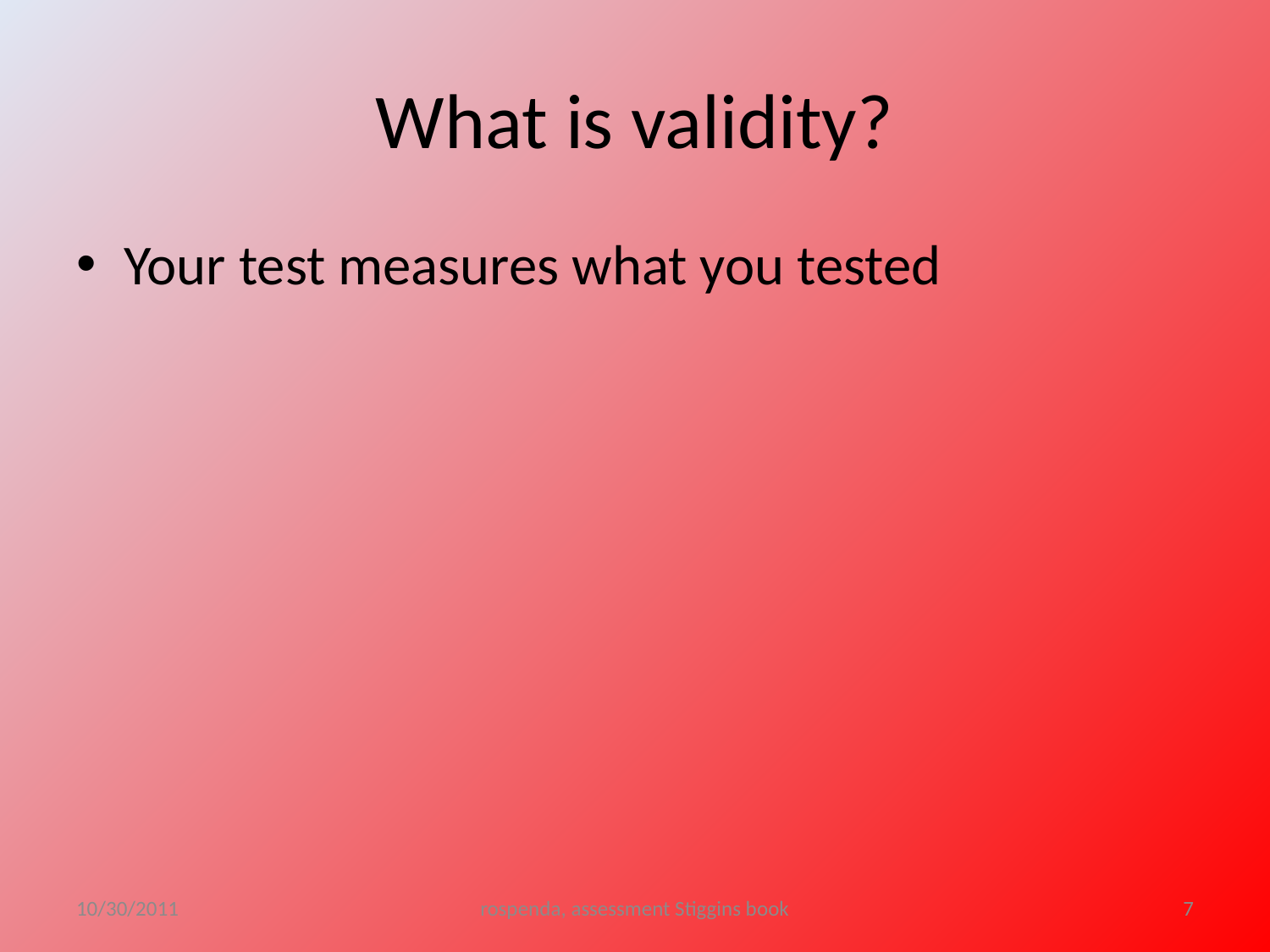

# What is validity?
Your test measures what you tested

10/30/2011
rospenda, assessment Stiggins book
7